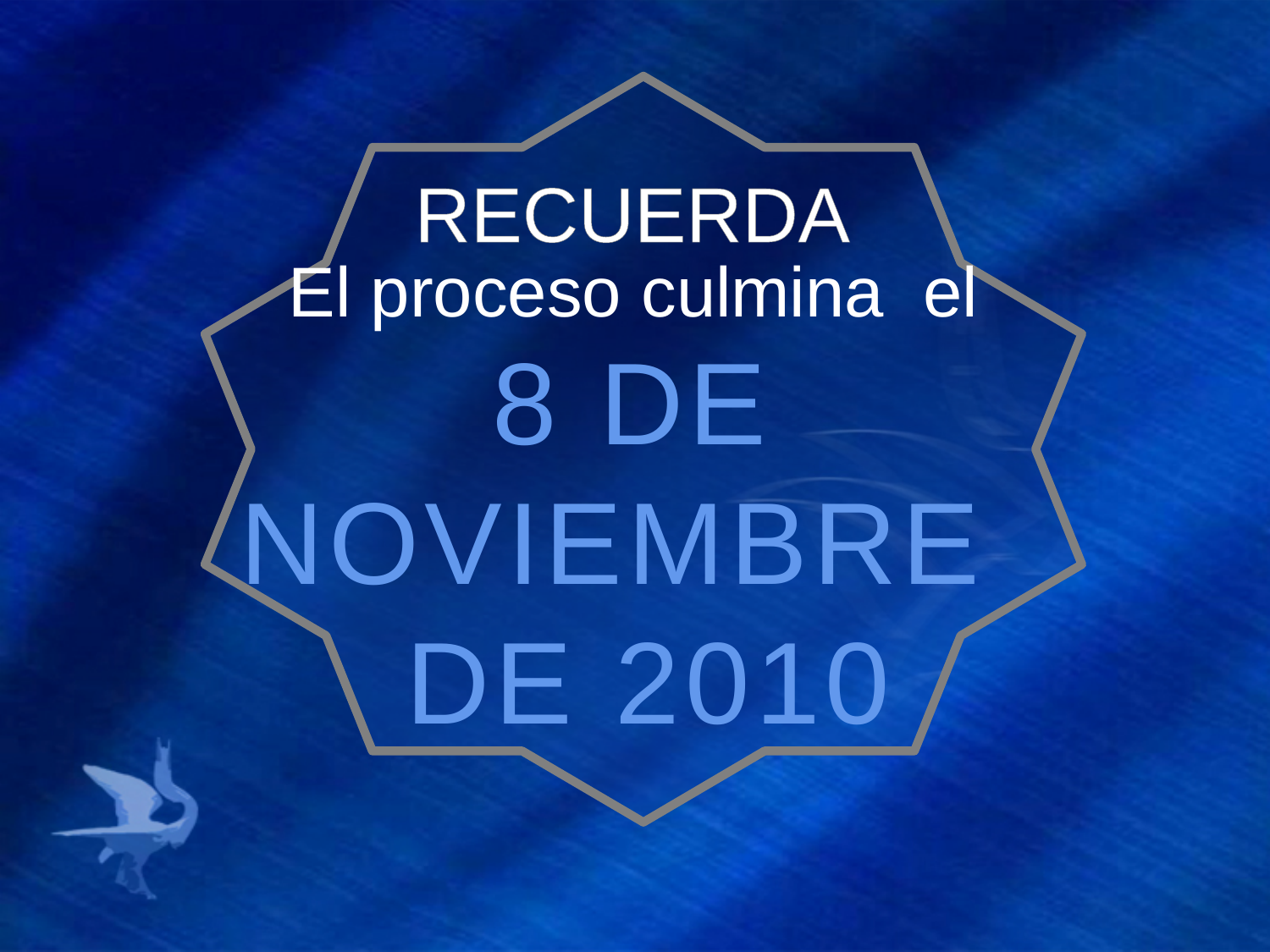

RECUERDA
El proceso culmina  el

8 DE
NOVIEMBRE
DE 2010